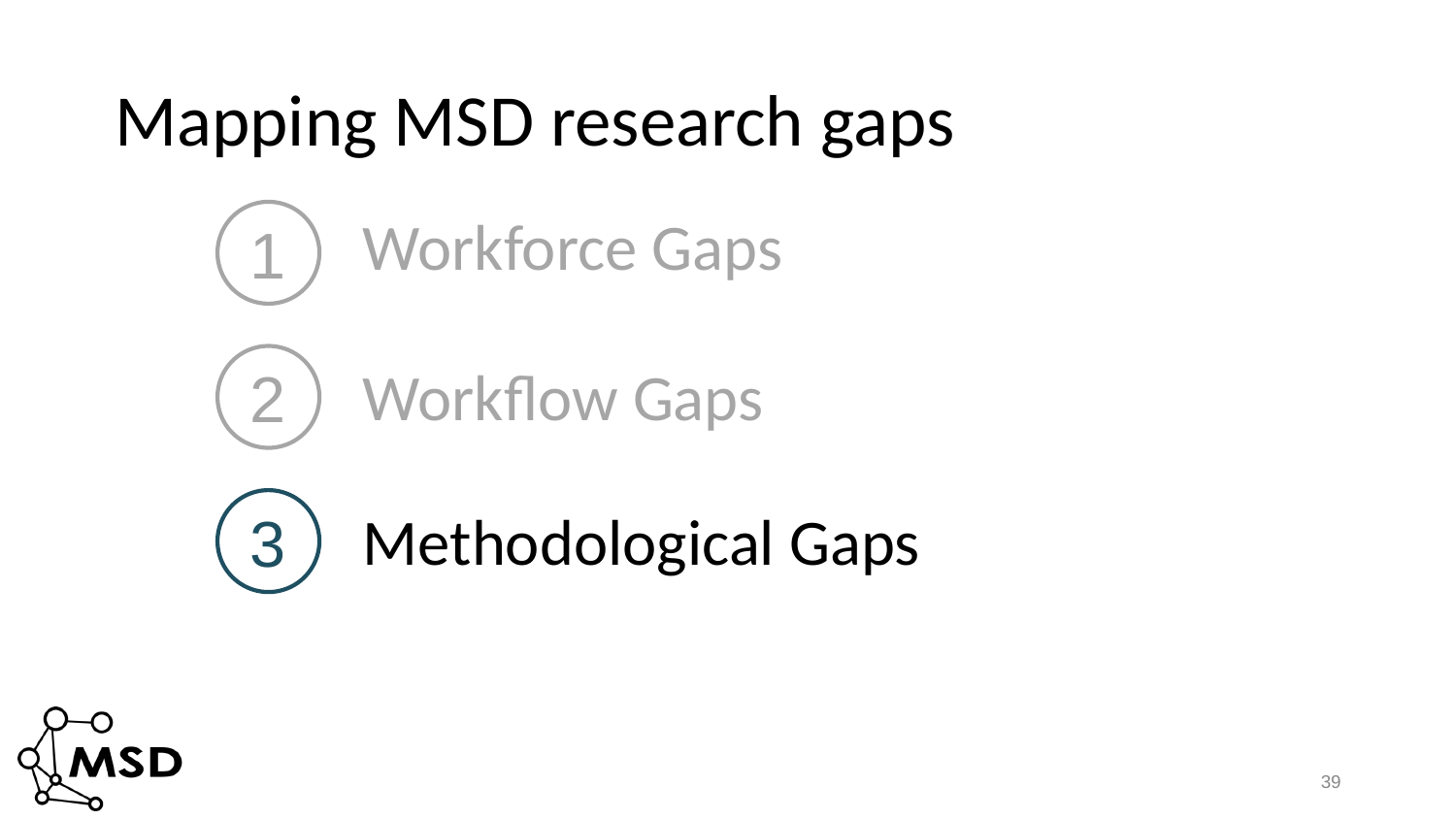

# Mapping MSD research gaps
1
Workforce Gaps
2
Workflow Gaps
3
Methodological Gaps
39